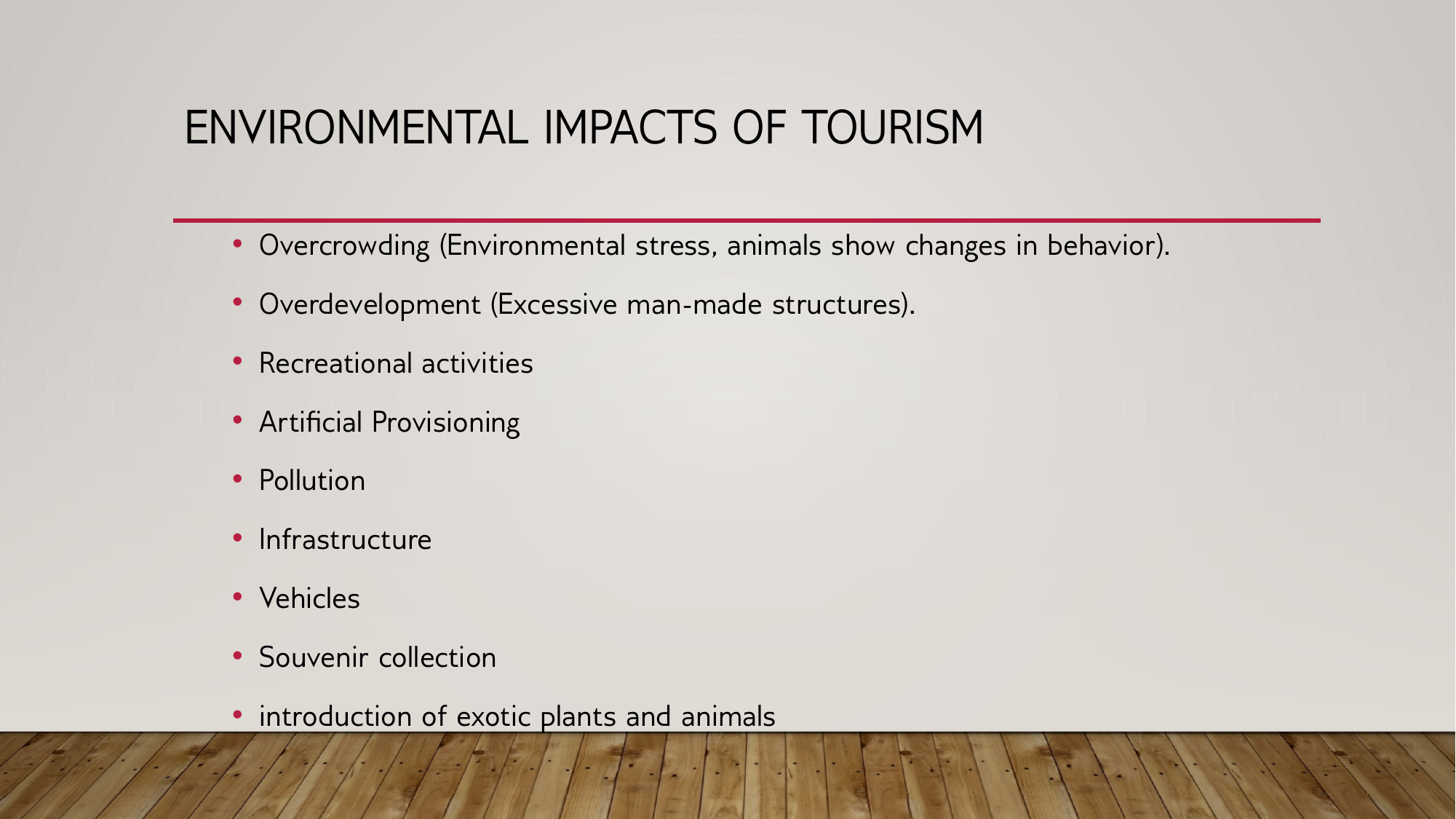

# Environmental Impacts of tourism
Overcrowding (Environmental stress, animals show changes in behavior).
Overdevelopment (Excessive man-made structures).
Recreational activities
Artificial Provisioning
Pollution
Infrastructure
Vehicles
Souvenir collection
introduction of exotic plants and animals